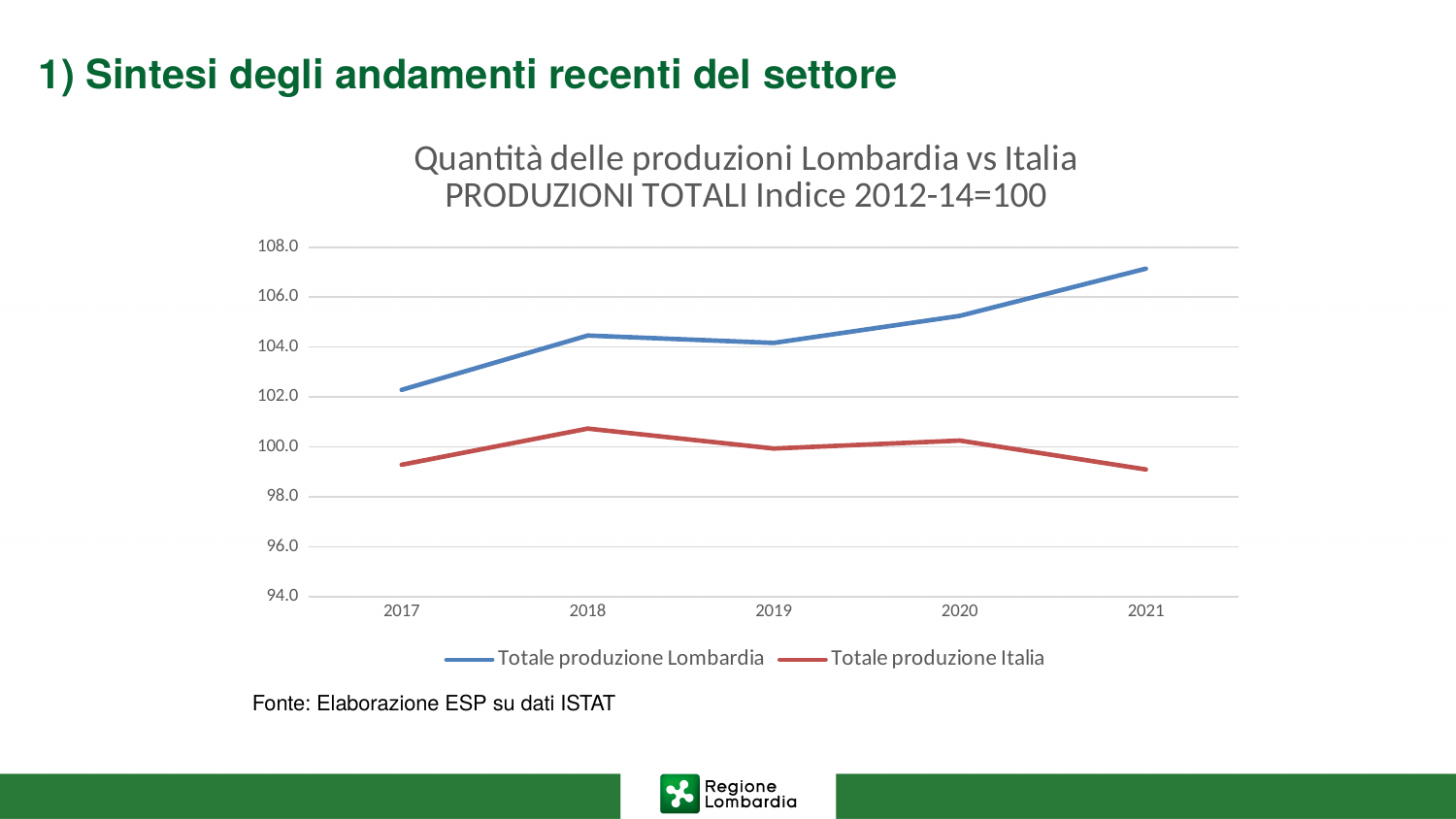

# 1) Sintesi degli andamenti recenti del settore

### Chart: Quantità delle produzioni Lombardia vs Italia PRODUZIONI TOTALI Indice 2012-14=100

| Category | Totale produzione Lombardia | Totale produzione Italia |
|---|---|---|
| 2017 | 102.28926614409512 | 99.28658637911894 |
| 2018 | 104.46535548333557 | 100.7347453349136 |
| 2019 | 104.1680186604063 | 99.93696669782852 |
| 2020 | 105.25064933070804 | 100.25541592861269 |
| 2021 | 107.14226215225713 | 99.09959321264239 |
Fonte: Elaborazione ESP su dati ISTAT